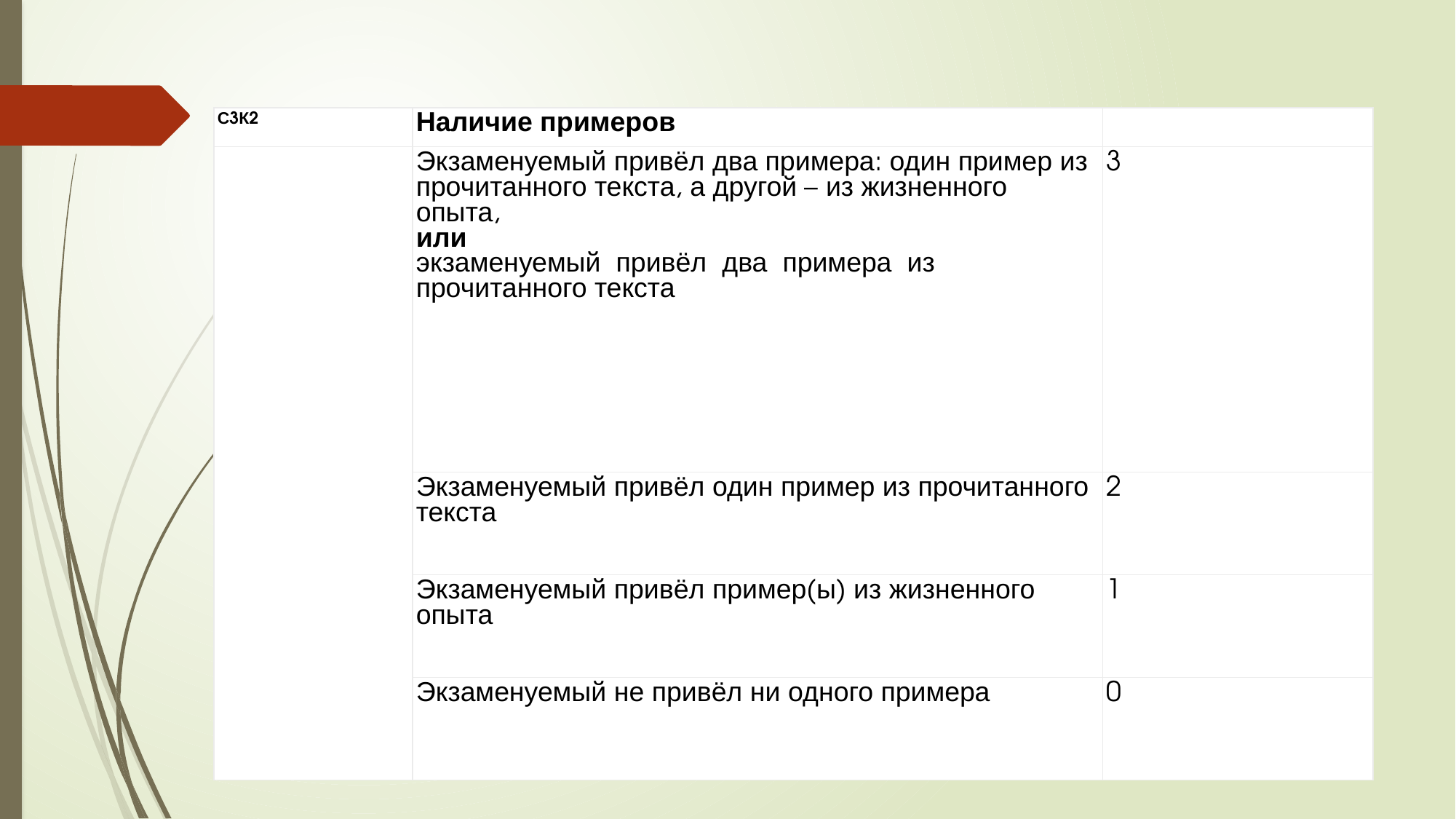

#
| С3К2 | Наличие примеров |  |
| --- | --- | --- |
|  | Экзаменуемый привёл два примера: один пример из прочитанного текста, а другой – из жизненного опыта, или экзаменуемый  привёл  два  примера  из  прочитанного текста | 3 |
|  | Экзаменуемый привёл один пример из прочитанного текста | 2 |
|  | Экзаменуемый привёл пример(ы) из жизненного опыта | 1 |
|  | Экзаменуемый не привёл ни одного примера | 0 |